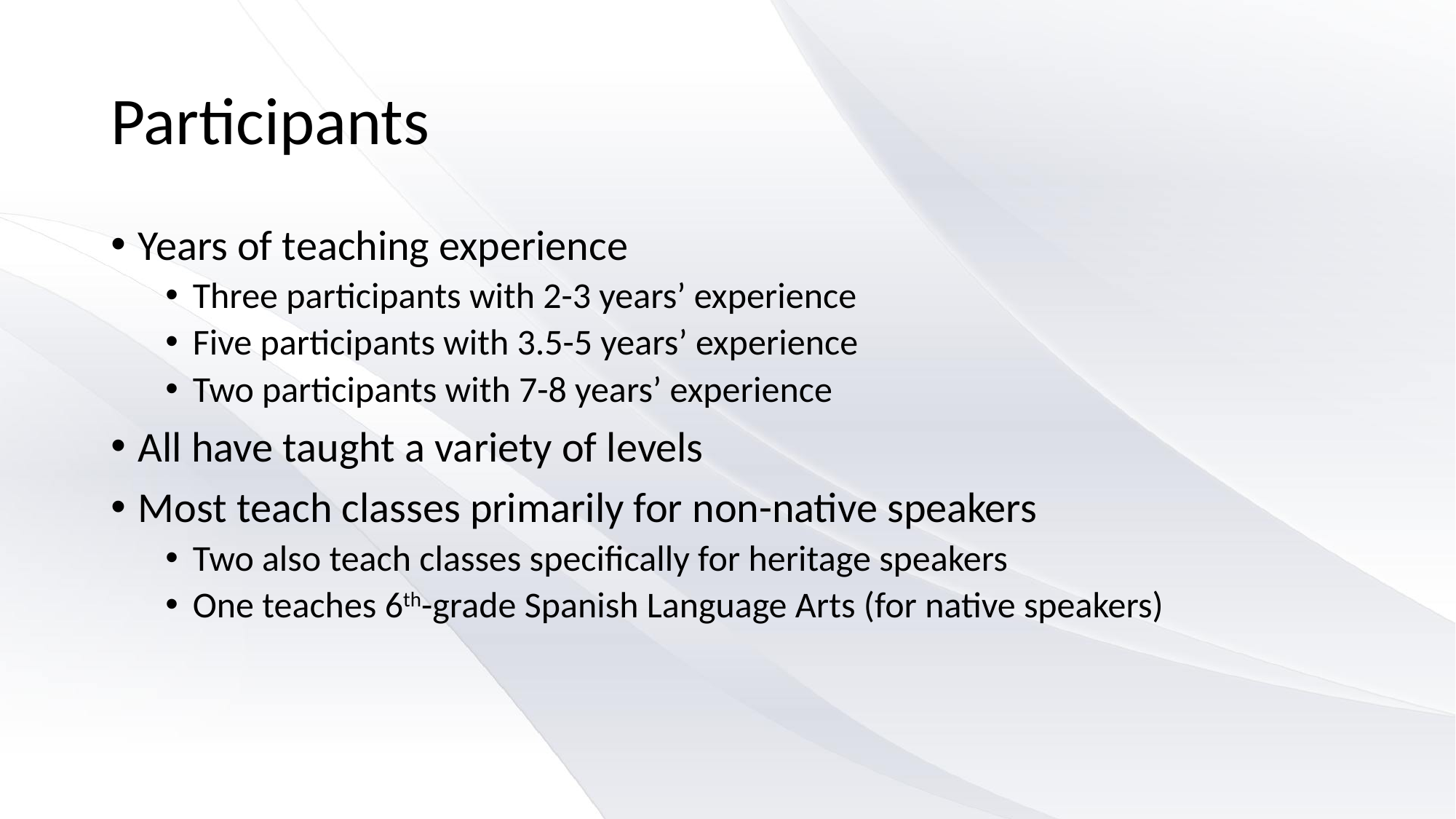

# Participants
Years of teaching experience
Three participants with 2-3 years’ experience
Five participants with 3.5-5 years’ experience
Two participants with 7-8 years’ experience
All have taught a variety of levels
Most teach classes primarily for non-native speakers
Two also teach classes specifically for heritage speakers
One teaches 6th-grade Spanish Language Arts (for native speakers)